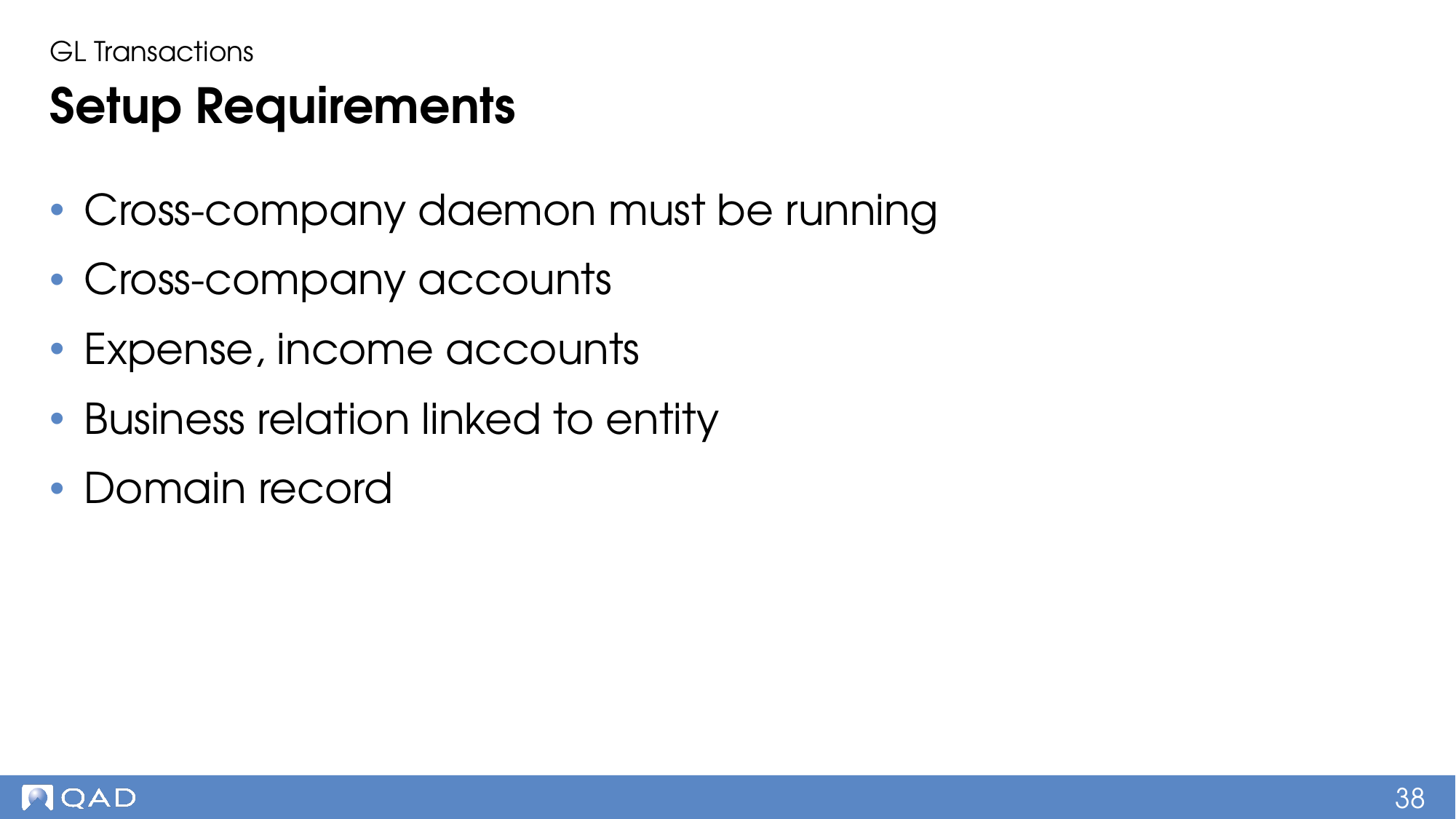

GL Transactions
# Setup Requirements
Cross-company daemon must be running
Cross-company accounts
Expense, income accounts
Business relation linked to entity
Domain record

38